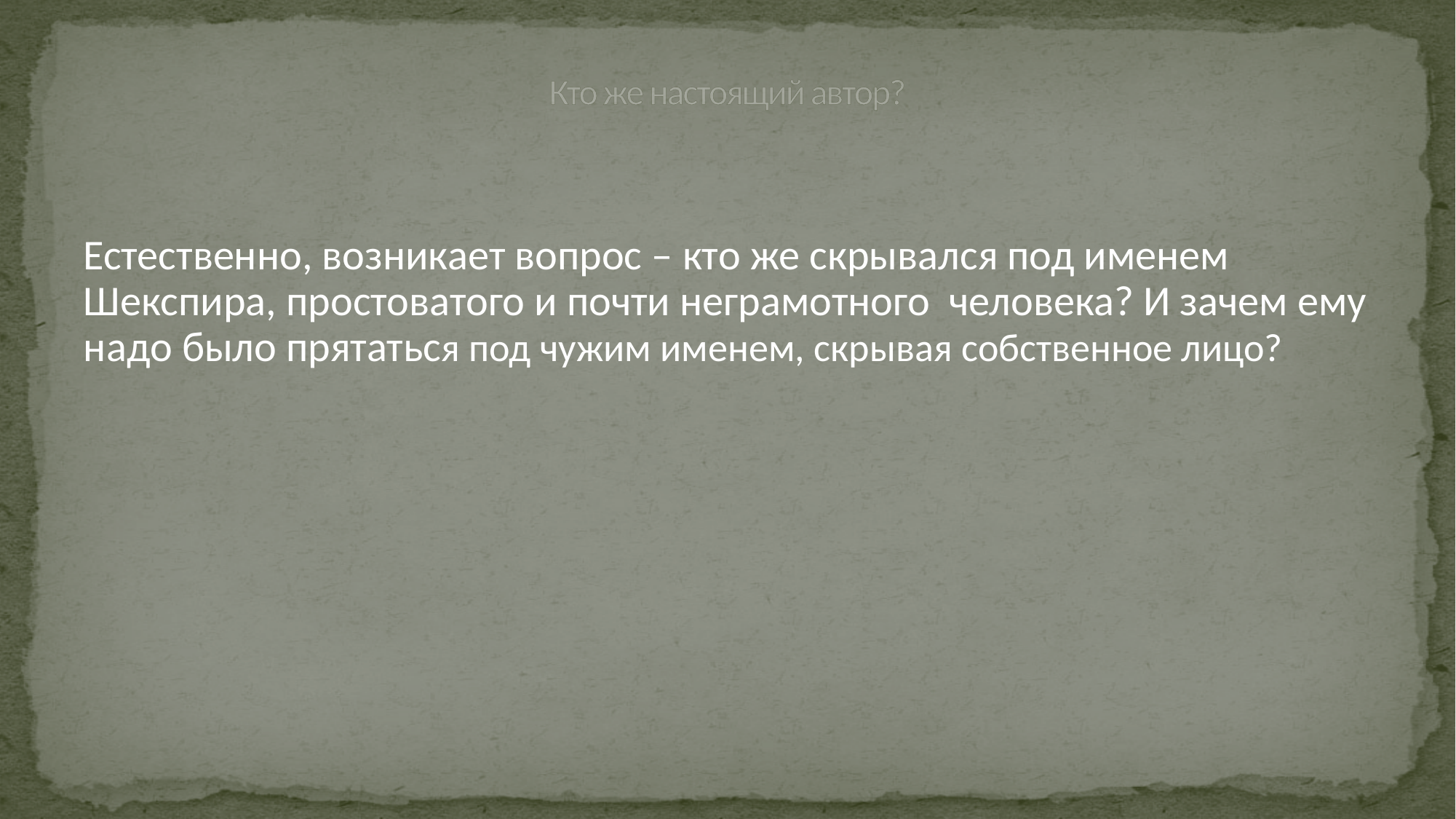

# Кто же настоящий автор?
Естественно, возникает вопрос – кто же скрывался под именем Шекспира, простоватого и почти неграмотного  человека? И зачем ему надо было прятаться под чужим именем, скрывая собственное лицо?